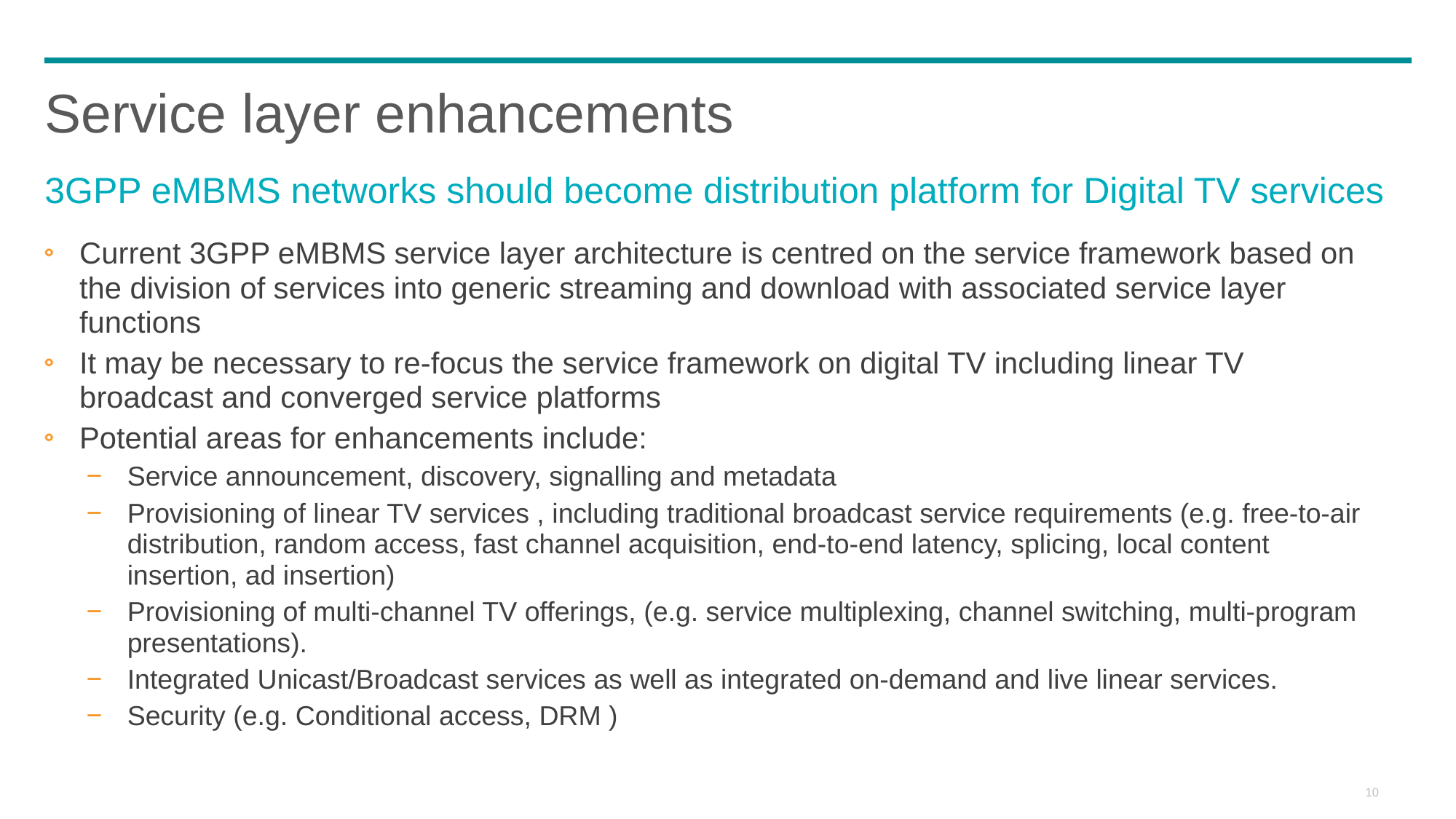

# Service layer enhancements
3GPP eMBMS networks should become distribution platform for Digital TV services
Current 3GPP eMBMS service layer architecture is centred on the service framework based on the division of services into generic streaming and download with associated service layer functions
It may be necessary to re-focus the service framework on digital TV including linear TV broadcast and converged service platforms
Potential areas for enhancements include:
Service announcement, discovery, signalling and metadata
Provisioning of linear TV services , including traditional broadcast service requirements (e.g. free-to-air distribution, random access, fast channel acquisition, end-to-end latency, splicing, local content insertion, ad insertion)
Provisioning of multi-channel TV offerings, (e.g. service multiplexing, channel switching, multi-program presentations).
Integrated Unicast/Broadcast services as well as integrated on-demand and live linear services.
Security (e.g. Conditional access, DRM )